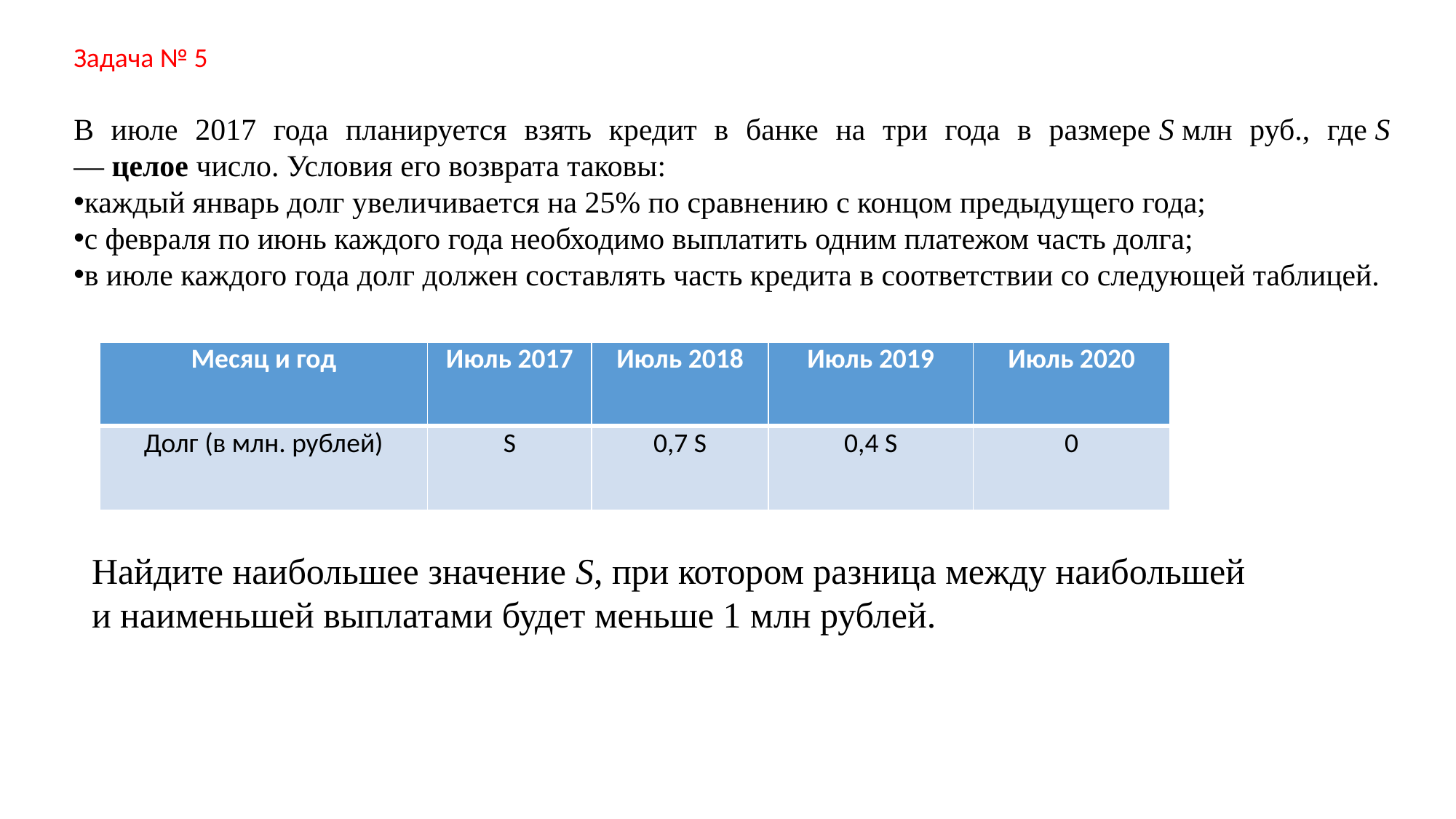

Задача № 5
В июле 2017 года планируется взять кредит в банке на три года в размере S млн руб., где S— целое число. Условия его возврата таковы:
каждый январь долг увеличивается на 25% по сравнению с концом предыдущего года;
с февраля по июнь каждого года необходимо выплатить одним платежом часть долга;
в июле каждого года долг должен составлять часть кредита в соответствии со следующей таблицей.
| Месяц и год | Июль 2017 | Июль 2018 | Июль 2019 | Июль 2020 |
| --- | --- | --- | --- | --- |
| Долг (в млн. рублей) | S | 0,7 S | 0,4 S | 0 |
Найдите наибольшее значение S, при котором разница между наибольшей и наименьшей выплатами будет меньше 1 млн рублей.